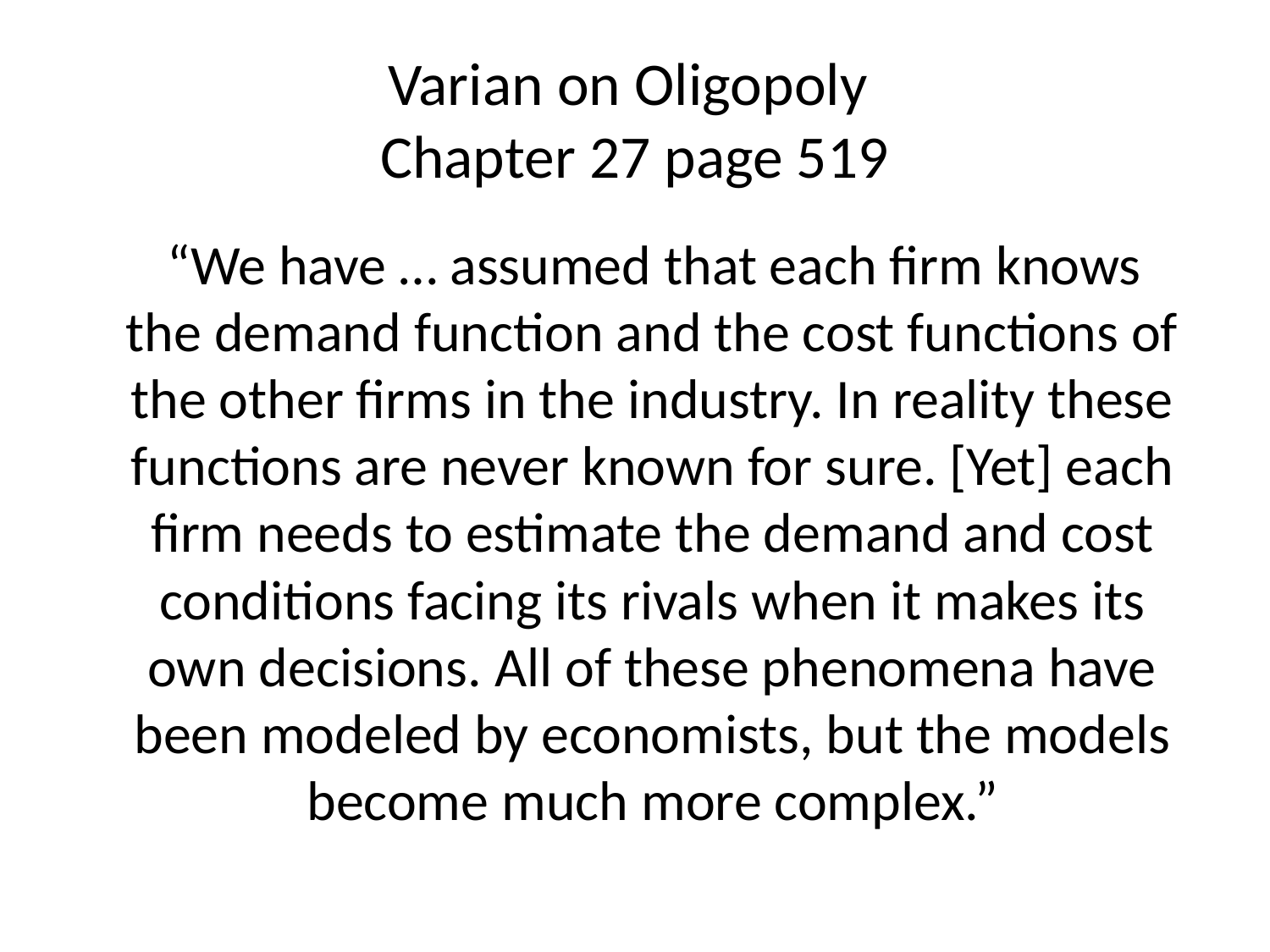

# Varian on Oligopoly Chapter 27 page 519
    “We have … assumed that each firm knows the demand function and the cost functions of the other firms in the industry. In reality these functions are never known for sure. [Yet] each firm needs to estimate the demand and cost conditions facing its rivals when it makes its own decisions. All of these phenomena have been modeled by economists, but the models become much more complex.”